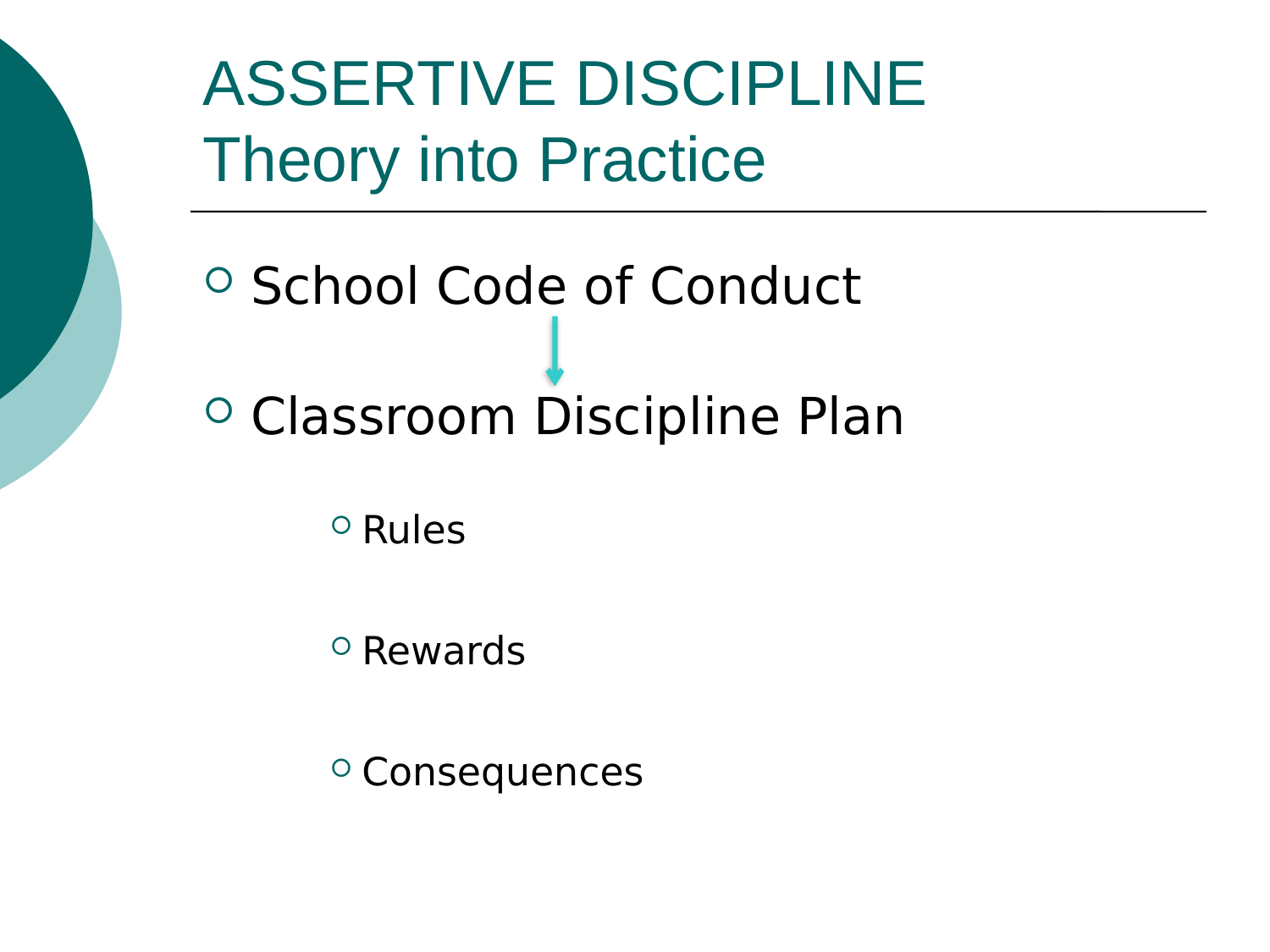

# ASSERTIVE DISCIPLINE Theory into Practice
School Code of Conduct

Classroom Discipline Plan

Rules

Rewards

Consequences